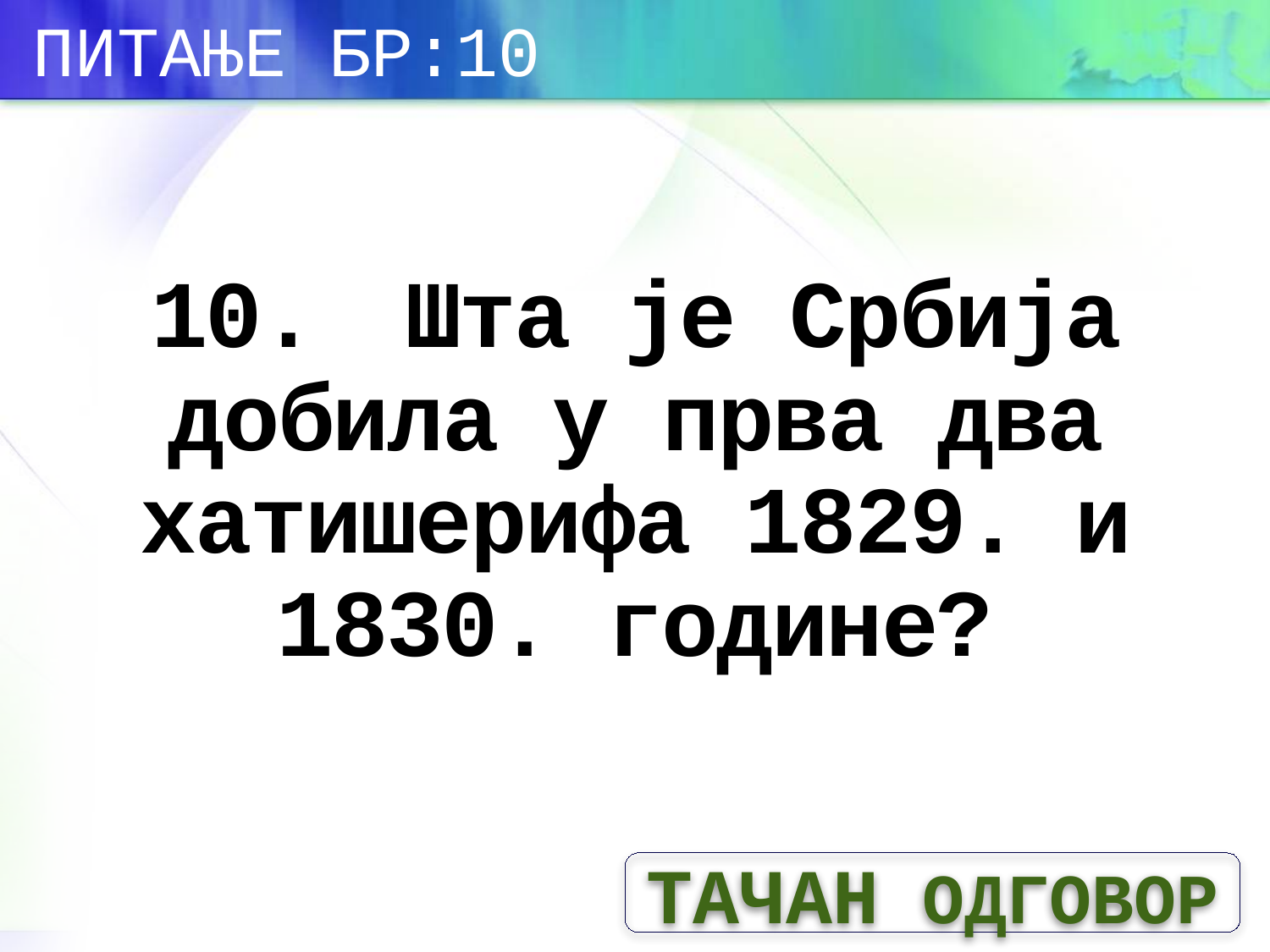

ПИТАЊЕ БР:10
# 10.	Шта је Србија добила у прва два хатишерифа 1829. и 1830. године?
ТАЧАН ОДГОВОР